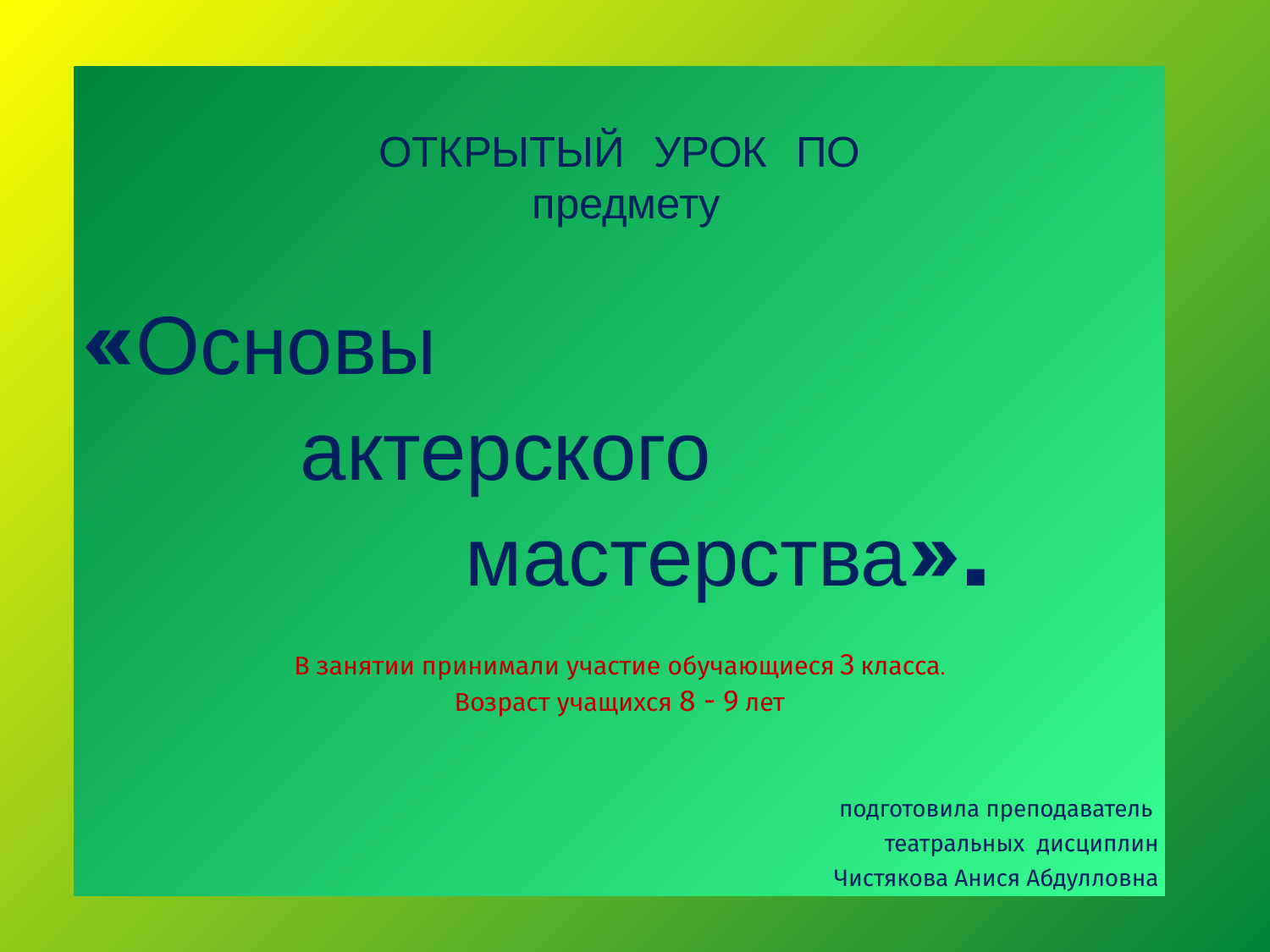

ОТКРЫТЫЙ  УРОК  ПО
 предмету

«Основы
        актерского
              мастерства».
В занятии принимали участие обучающиеся 3 класса.
Возраст учащихся 8 - 9 лет

 подготовила преподаватель
театральных  дисциплин
Чистякова Анися Абдулловна
# .